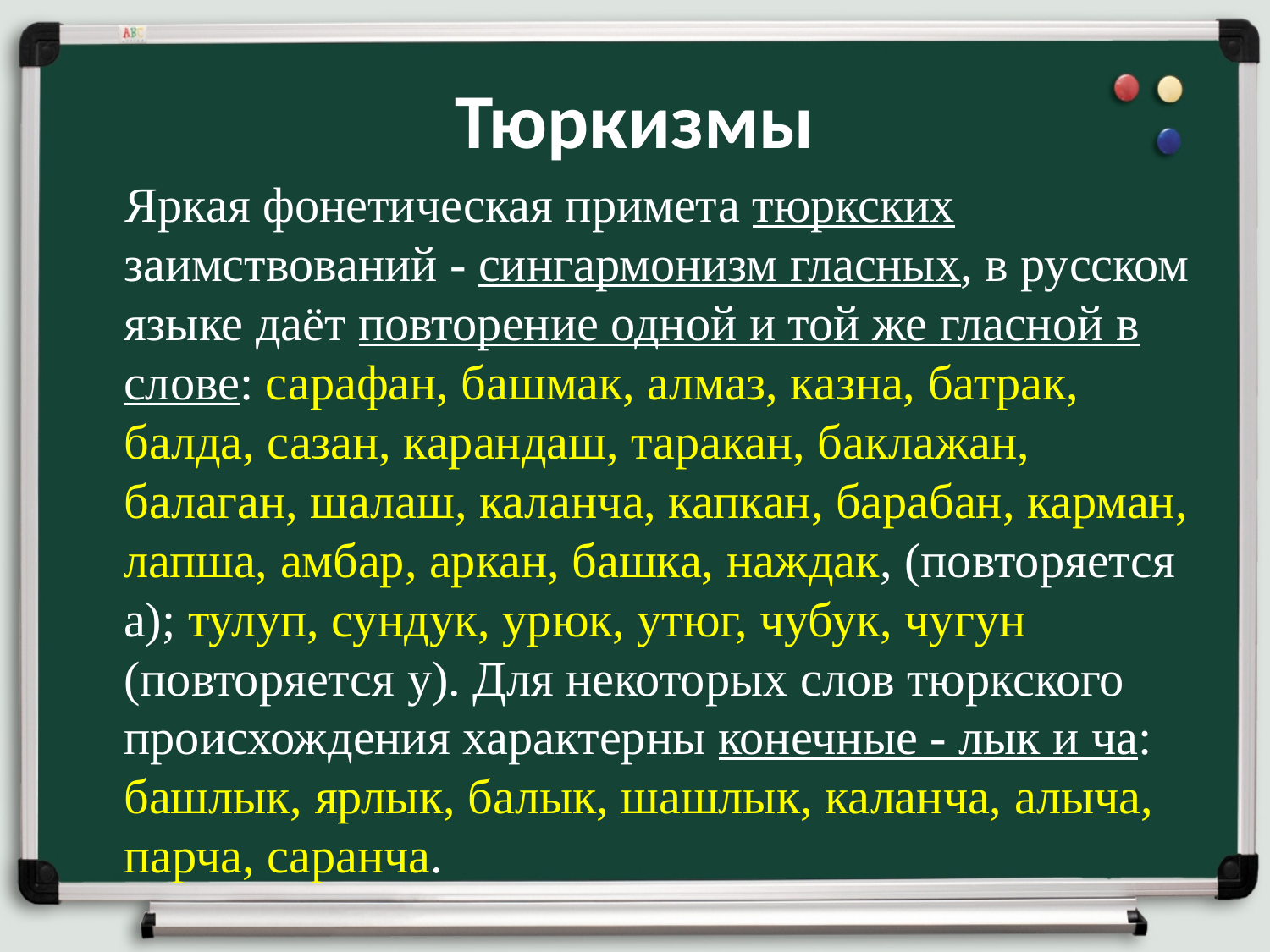

# Тюркизмы
    Яркая фонетическая примета тюркских заимствований - сингармонизм гласных, в русском языке даёт повторение одной и той же гласной в слове: сарафан, башмак, алмаз, казна, батрак, балда, сазан, карандаш, таракан, баклажан, балаган, шалаш, каланча, капкан, барабан, карман, лапша, амбар, аркан, башка, наждак, (повторяется а); тулуп, сундук, урюк, утюг, чубук, чугун (повторяется у). Для некоторых слов тюркского происхождения характерны конечные - лык и ча: башлык, ярлык, балык, шашлык, каланча, алыча, парча, саранча.